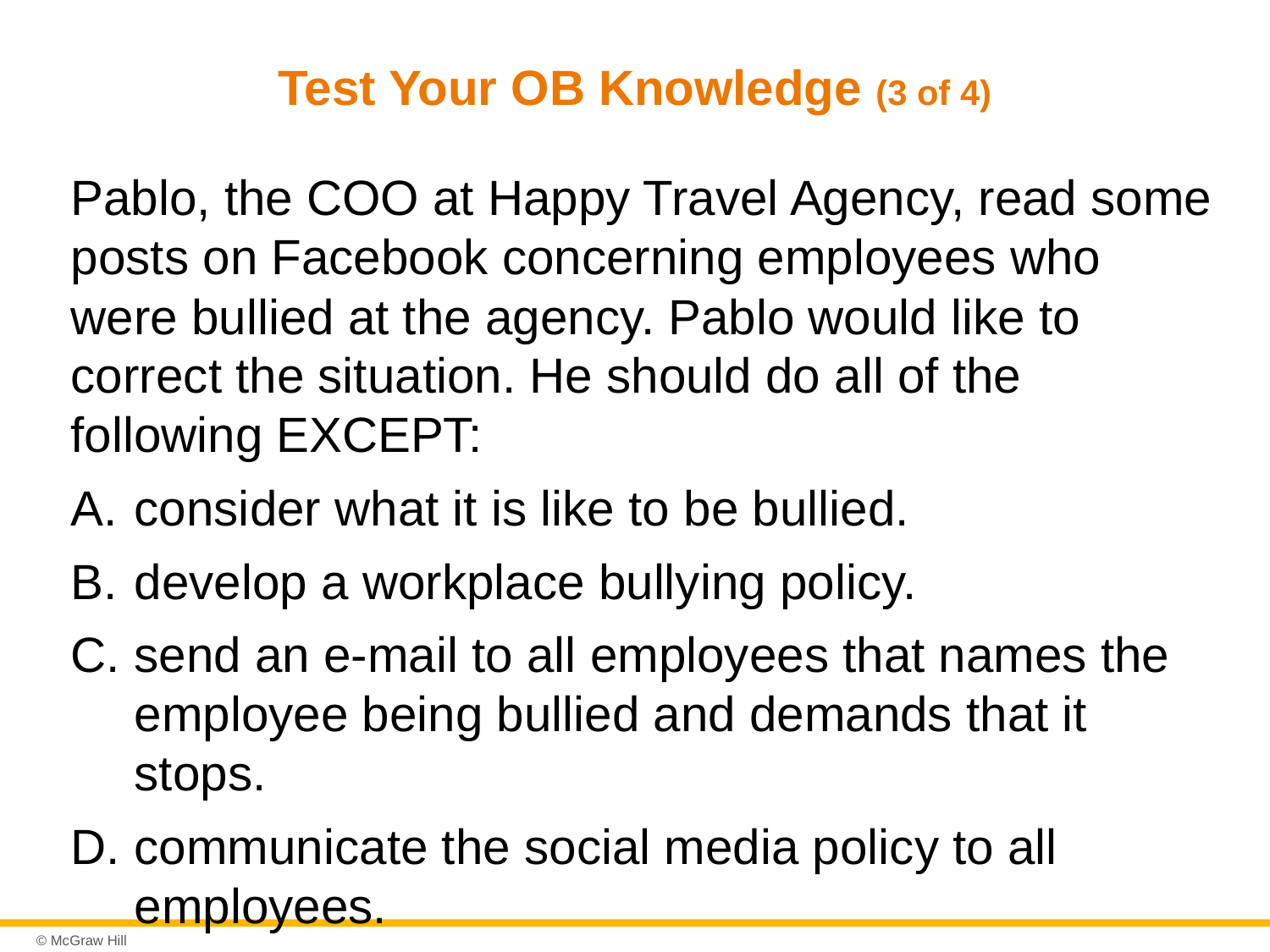

# Test Your OB Knowledge (3 of 4)
Pablo, the COO at Happy Travel Agency, read some posts on Facebook concerning employees who were bullied at the agency. Pablo would like to correct the situation. He should do all of the following EXCEPT:
consider what it is like to be bullied.
develop a workplace bullying policy.
send an e-mail to all employees that names the employee being bullied and demands that it stops.
communicate the social media policy to all employees.
provide training to employees in conflict resolution.